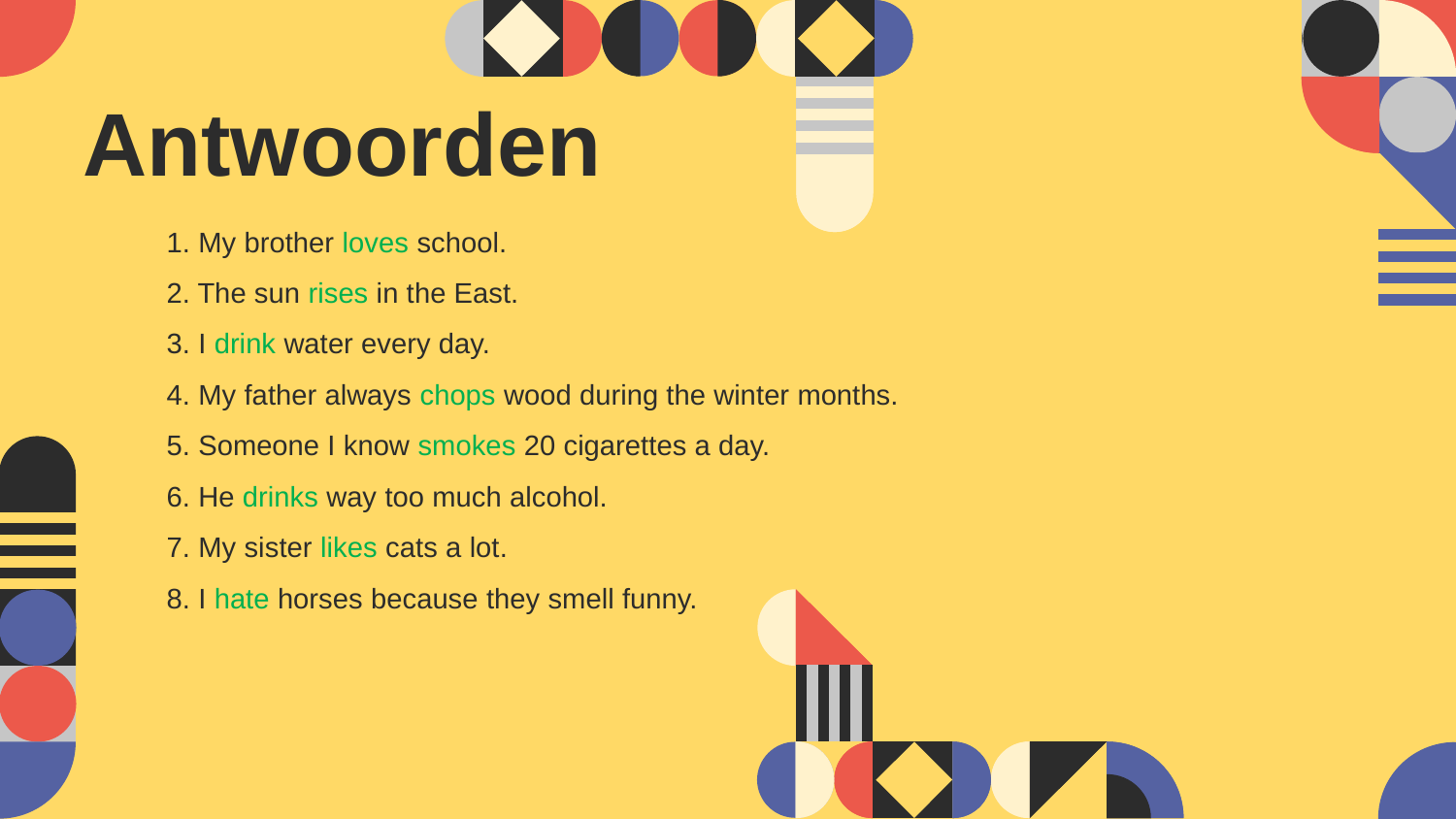

# Antwoorden
1. My brother loves school.
2. The sun rises in the East.
3. I drink water every day.
4. My father always chops wood during the winter months.
5. Someone I know smokes 20 cigarettes a day.
6. He drinks way too much alcohol.
7. My sister likes cats a lot.
8. I hate horses because they smell funny.